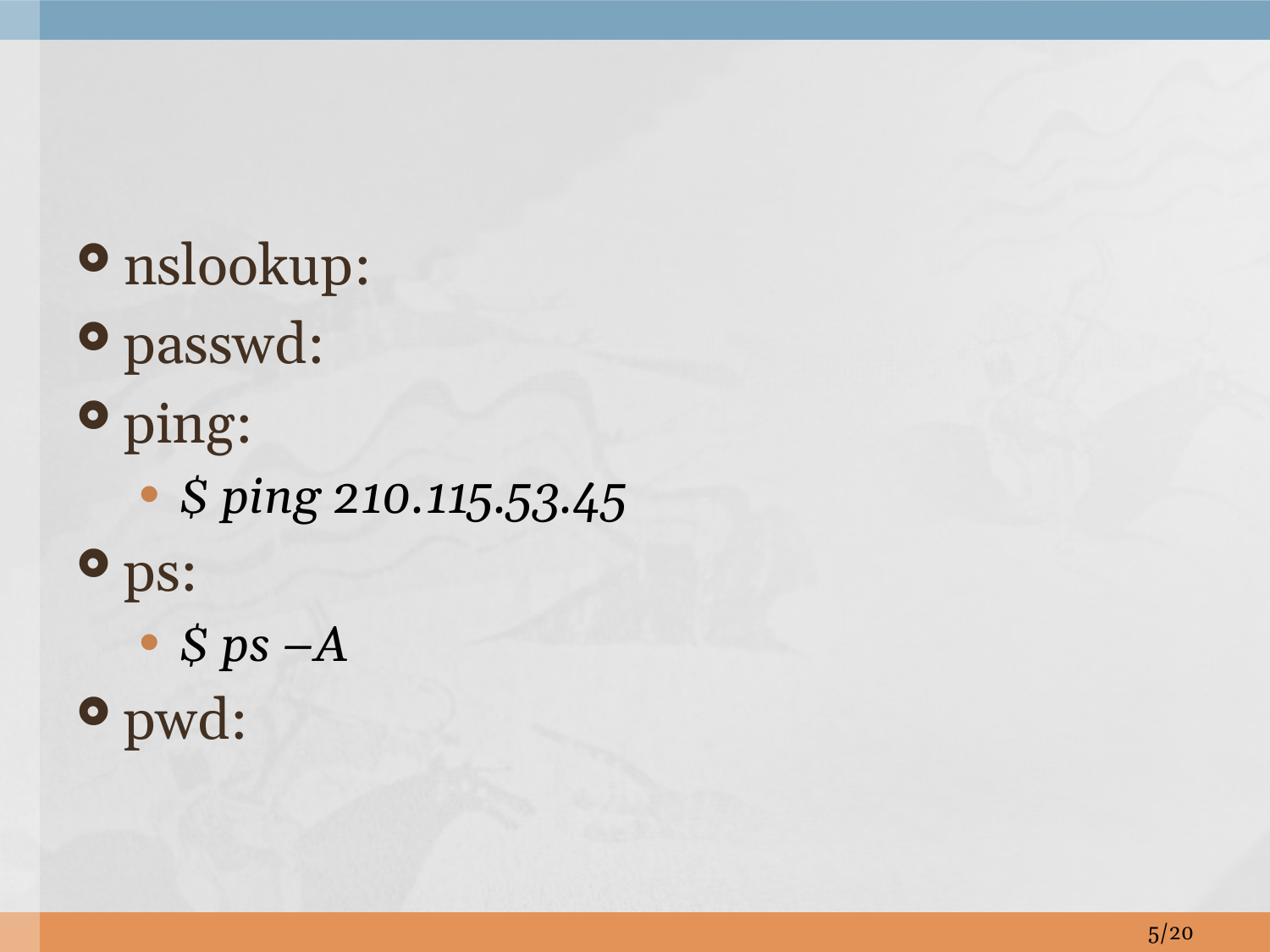

nslookup:
passwd:
ping:
$ ping 210.115.53.45
ps:
$ ps –A
pwd:
5/20